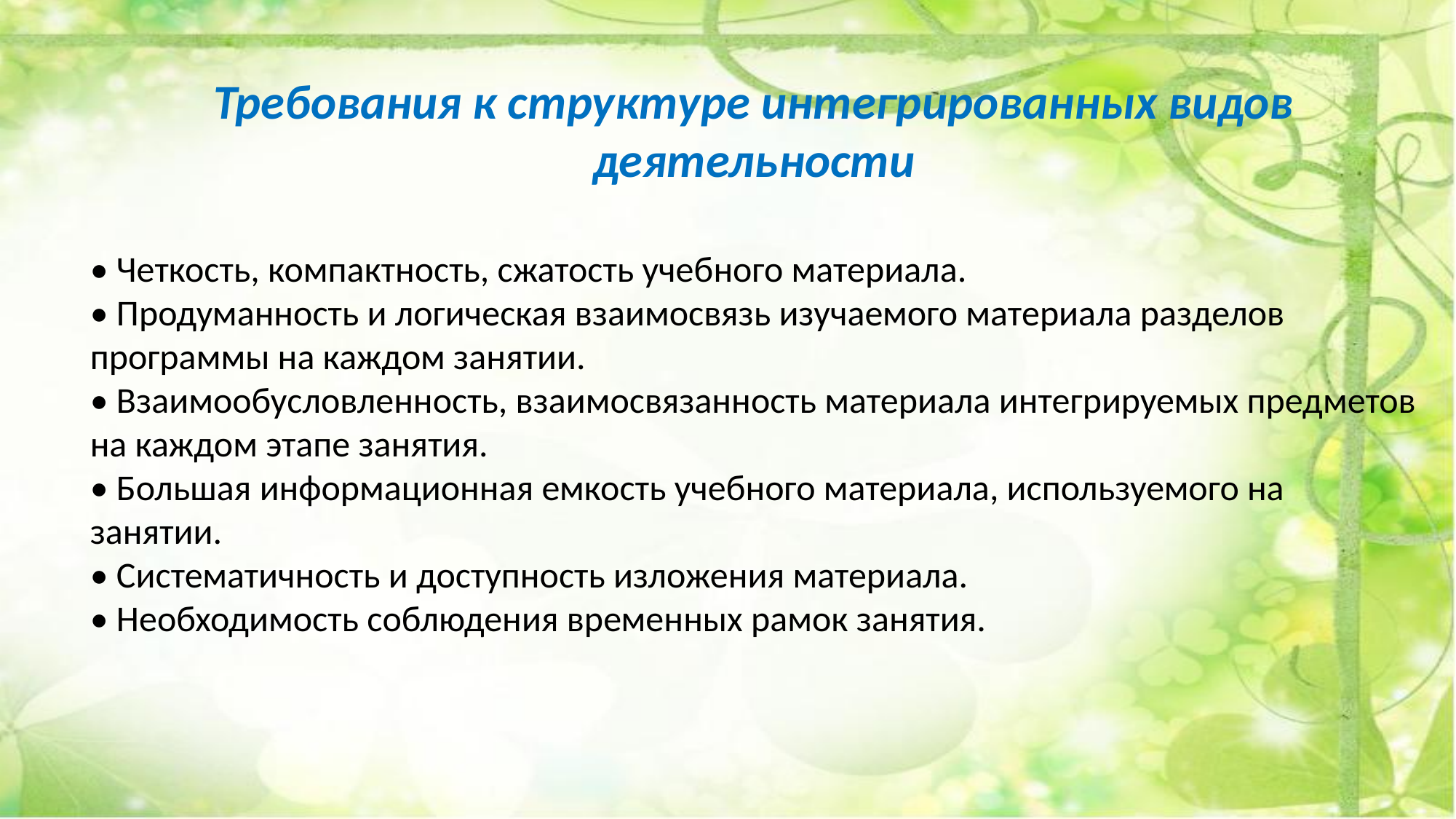

Требования к структуре интегрированных видов деятельности

• Четкость, компактность, сжатость учебного материала.
• Продуманность и логическая взаимосвязь изучаемого материала разделов программы на каждом занятии.
• Взаимообусловленность, взаимосвязанность материала интегрируемых предметов на каждом этапе занятия.
• Большая информационная емкость учебного материала, используемого на занятии.
• Систематичность и доступность изложения материала.
• Необходимость соблюдения временных рамок занятия.